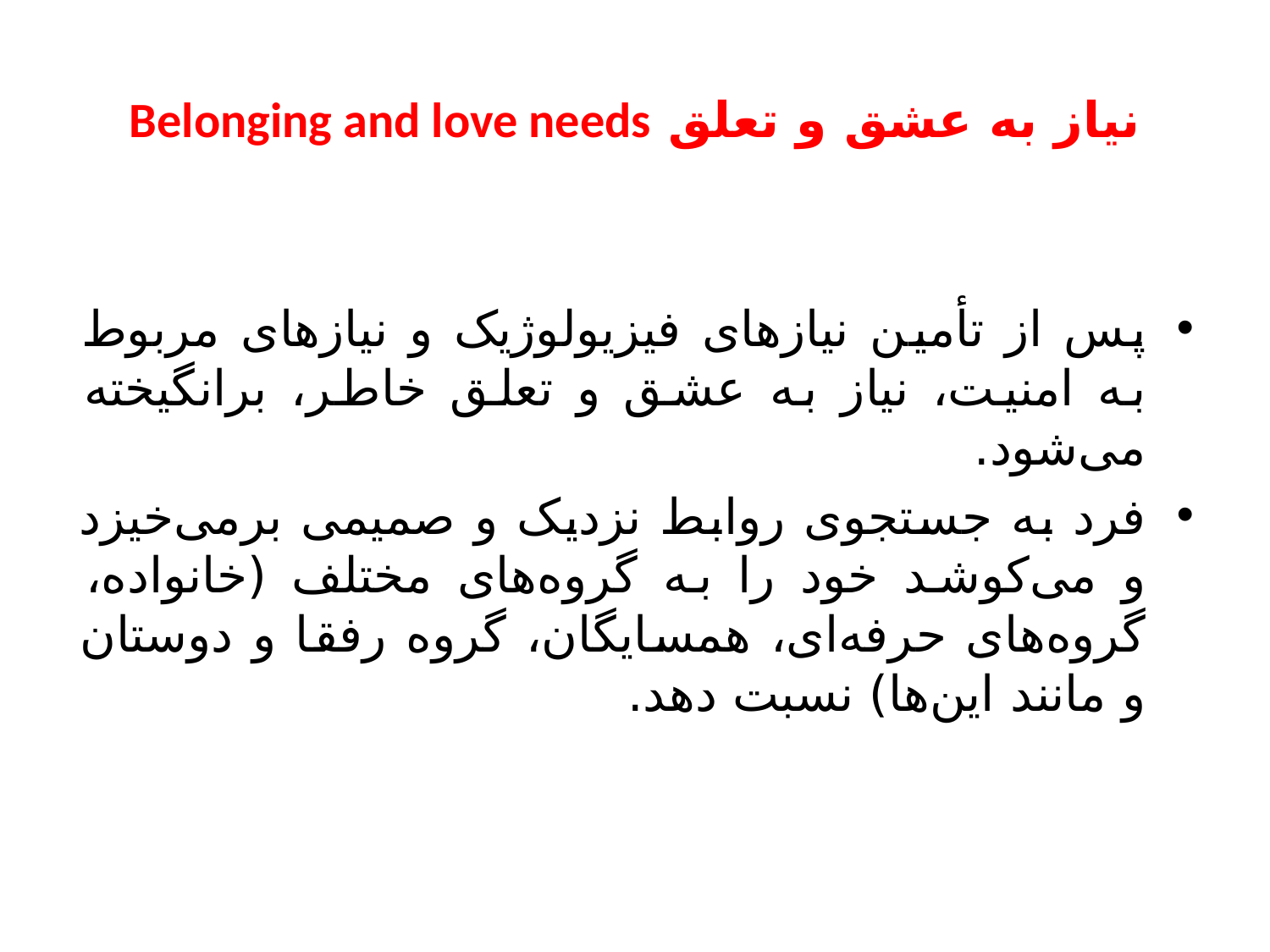

# نیاز به عشق و تعلق Belonging and love needs

پس از تأمین نیازهای فیزیولوژیک و نیازهای مربوط به امنیت، نیاز به عشق و تعلق خاطر، برانگیخته می‌شود.
فرد به جستجوی روابط نزدیک و صمیمی برمی‌خیزد و می‌کوشد خود را به گروه‌های مختلف (خانواده، گروه‌های حرفه‌ای، همسایگان، گروه رفقا و دوستان و مانند این‌ها) نسبت دهد.